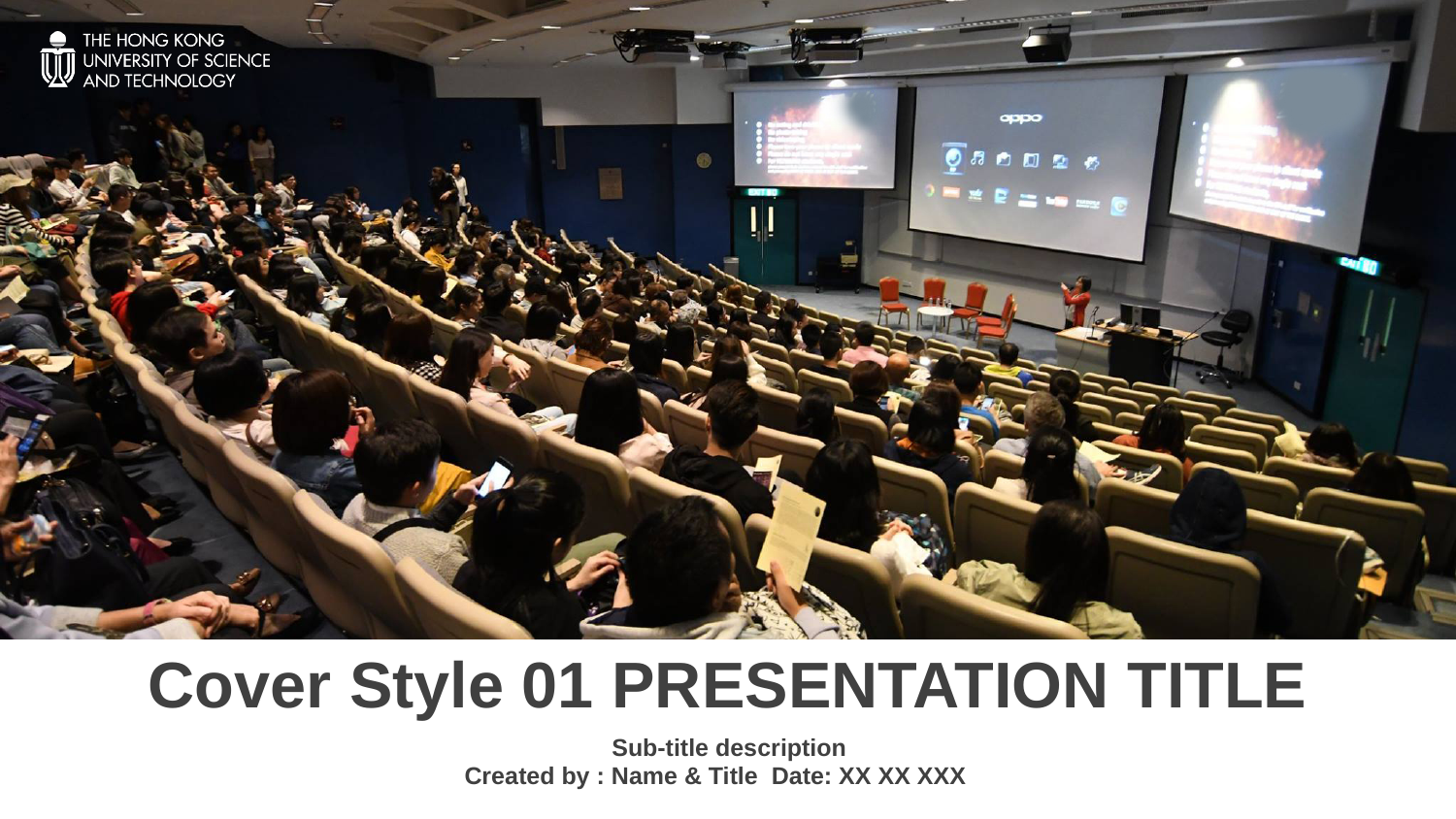

# Cover Style 01 PRESENTATION TITLE
Sub-title description
Created by : Name & Title  Date: XX XX XXX